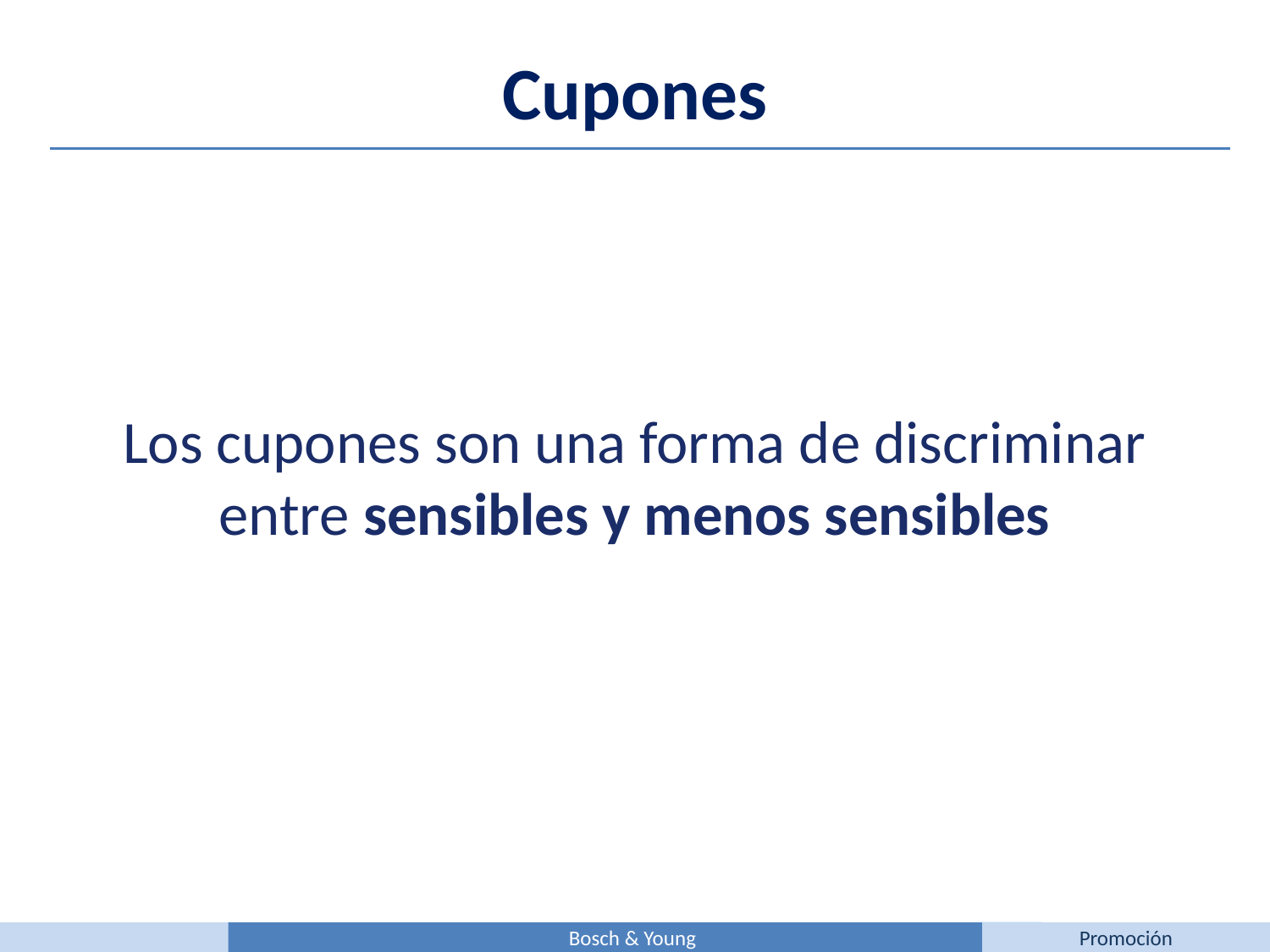

Cupones
Los cupones son una forma de discriminar entre sensibles y menos sensibles

Bosch & Young
Promoción